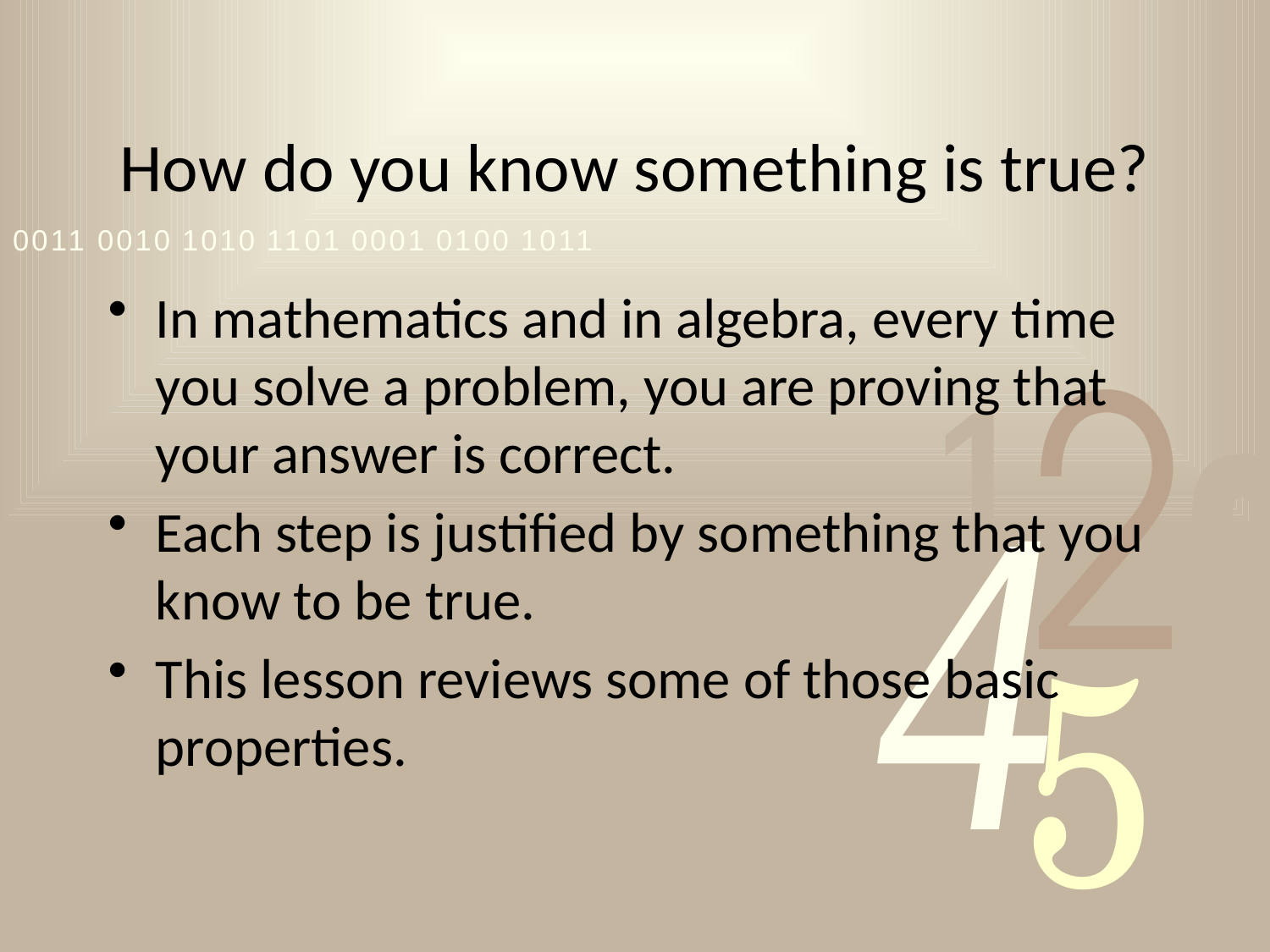

# How do you know something is true?
In mathematics and in algebra, every time you solve a problem, you are proving that your answer is correct.
Each step is justified by something that you know to be true.
This lesson reviews some of those basic properties.